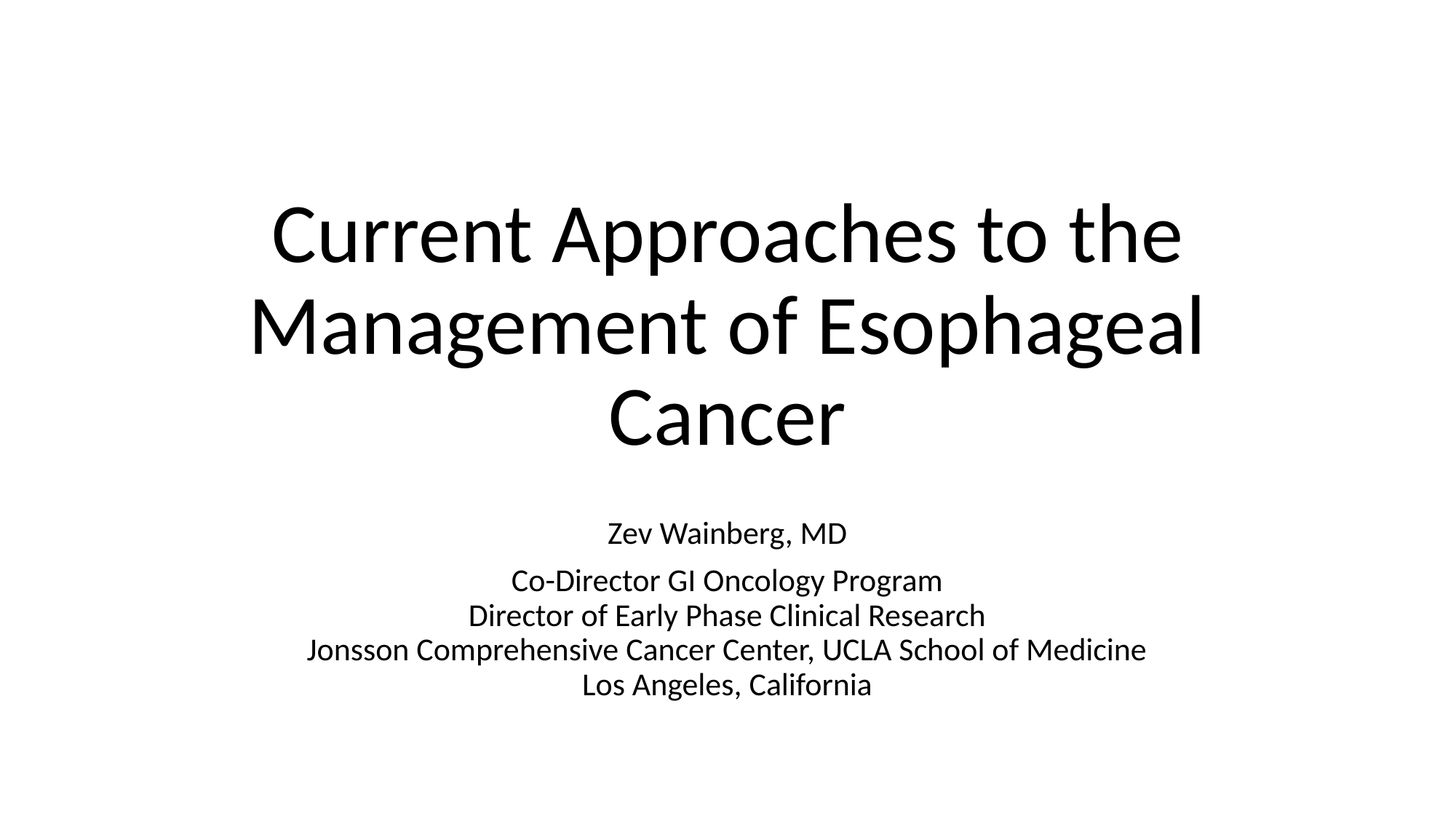

# Current Approaches to the Management of Esophageal Cancer
Zev Wainberg, MD
Co-Director GI Oncology Program
Director of Early Phase Clinical Research
Jonsson Comprehensive Cancer Center, UCLA School of Medicine
Los Angeles, California